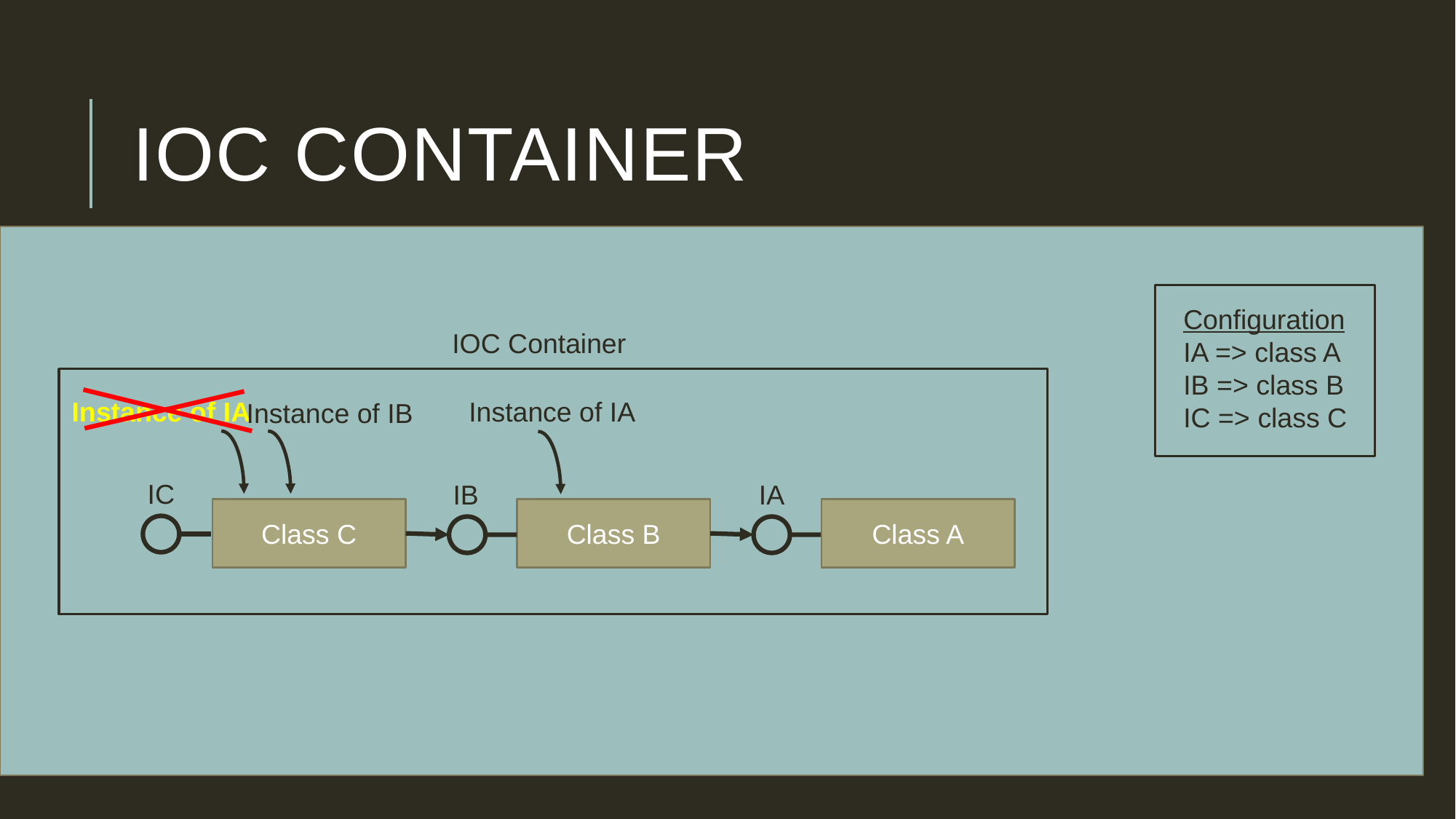

# IOC Container

Configuration
IA => class A
IB => class B
IC => class C
IOC Container

Instance of IA
Instance of IA
Instance of IB

IC
IB
IA
Class C
Class B
Class A